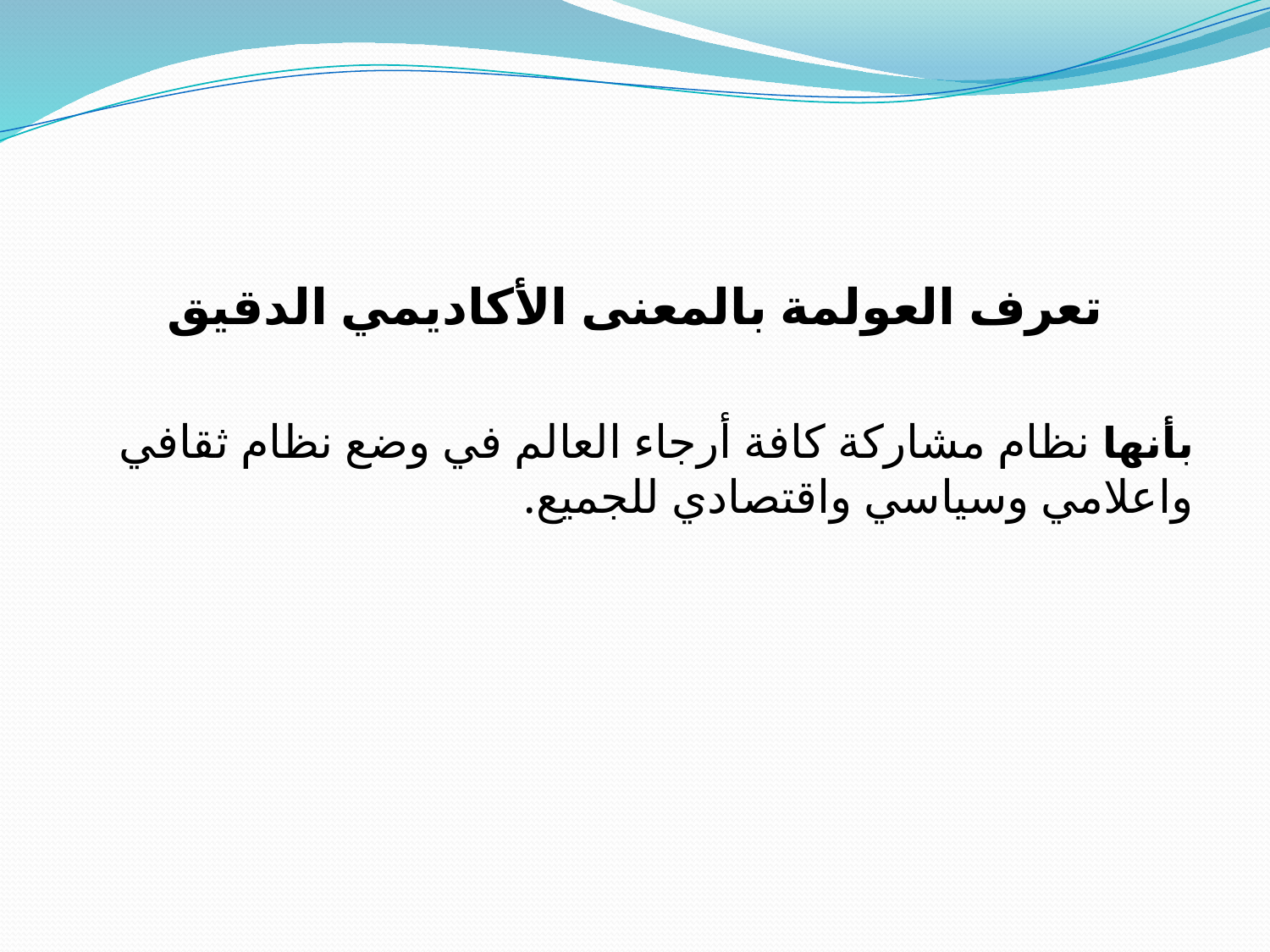

تعرف العولمة بالمعنى الأكاديمي الدقيق

بأنها نظام مشاركة كافة أرجاء العالم في وضع نظام ثقافي واعلامي وسياسي واقتصادي للجميع.